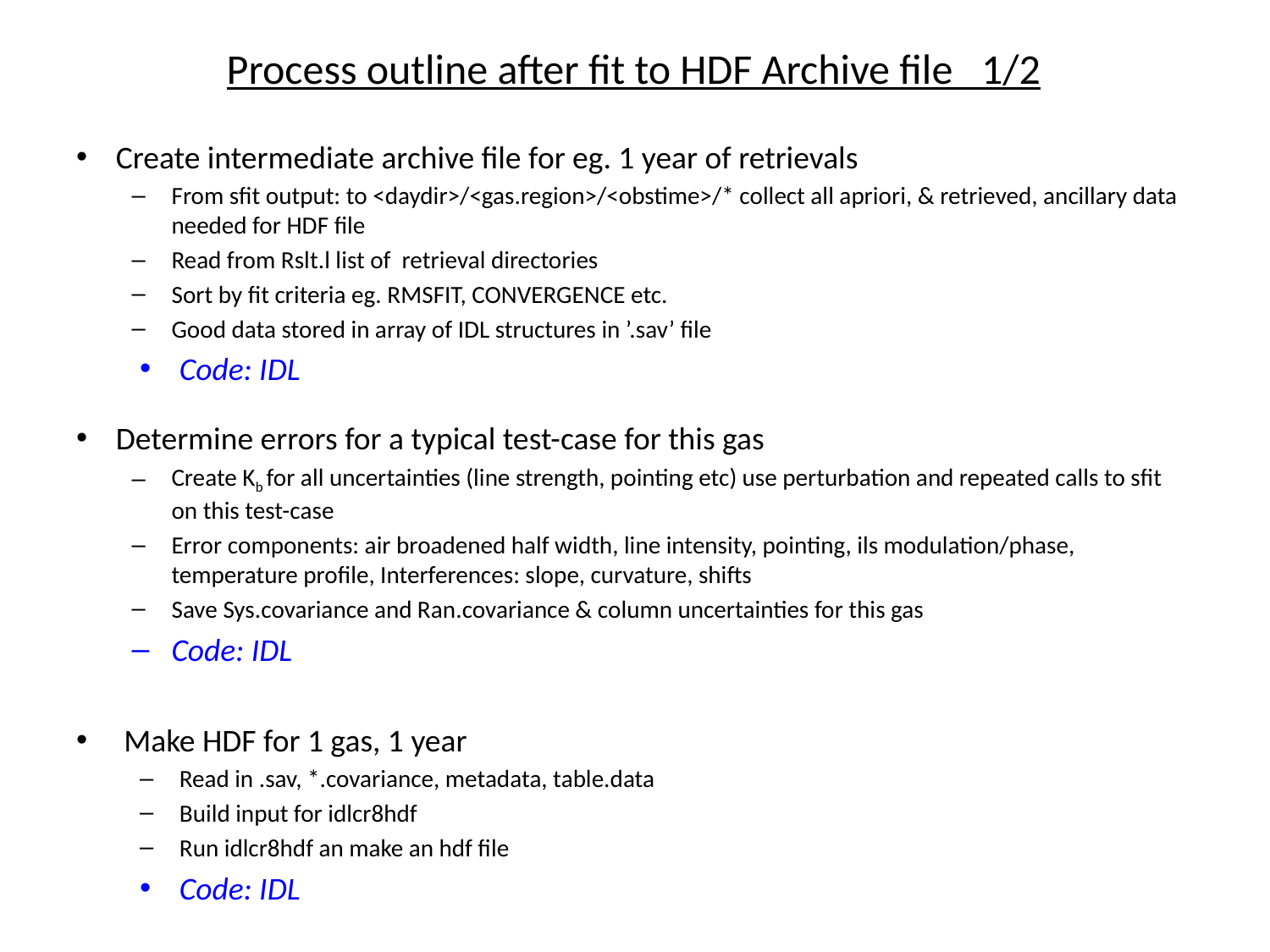

Process outline after fit to HDF Archive file   1/2
Create intermediate archive file for eg. 1 year of retrievals
From sfit output: to <daydir>/<gas.region>/<obstime>/* collect all apriori, & retrieved, ancillary data needed for HDF file
Read from Rslt.l list of  retrieval directories
Sort by fit criteria eg. RMSFIT, CONVERGENCE etc.
Good data stored in array of IDL structures in ’.sav’ file
Code: IDL

Determine errors for a typical test-case for this gas
Create Kb for all uncertainties (line strength, pointing etc) use perturbation and repeated calls to sfit on this test-case
Error components: air broadened half width, line intensity, pointing, ils modulation/phase, temperature profile, Interferences: slope, curvature, shifts
Save Sys.covariance and Ran.covariance & column uncertainties for this gas
Code: IDL

Make HDF for 1 gas, 1 year
Read in .sav, *.covariance, metadata, table.data
Build input for idlcr8hdf
Run idlcr8hdf an make an hdf file
Code: IDL